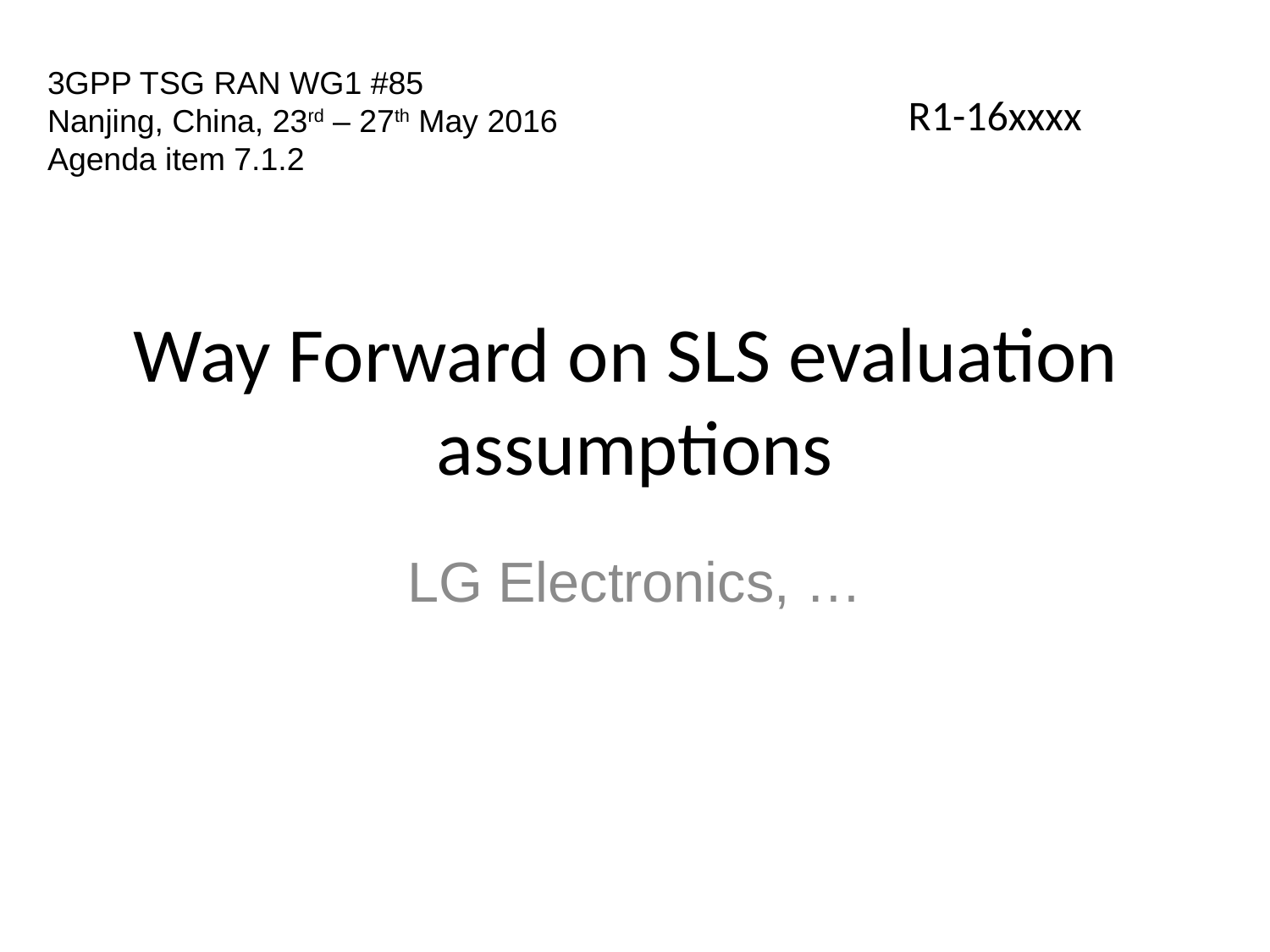

3GPP TSG RAN WG1 #85
Nanjing, China, 23rd – 27th May 2016
Agenda item 7.1.2
R1-16xxxx
# Way Forward on SLS evaluation assumptions
LG Electronics, …